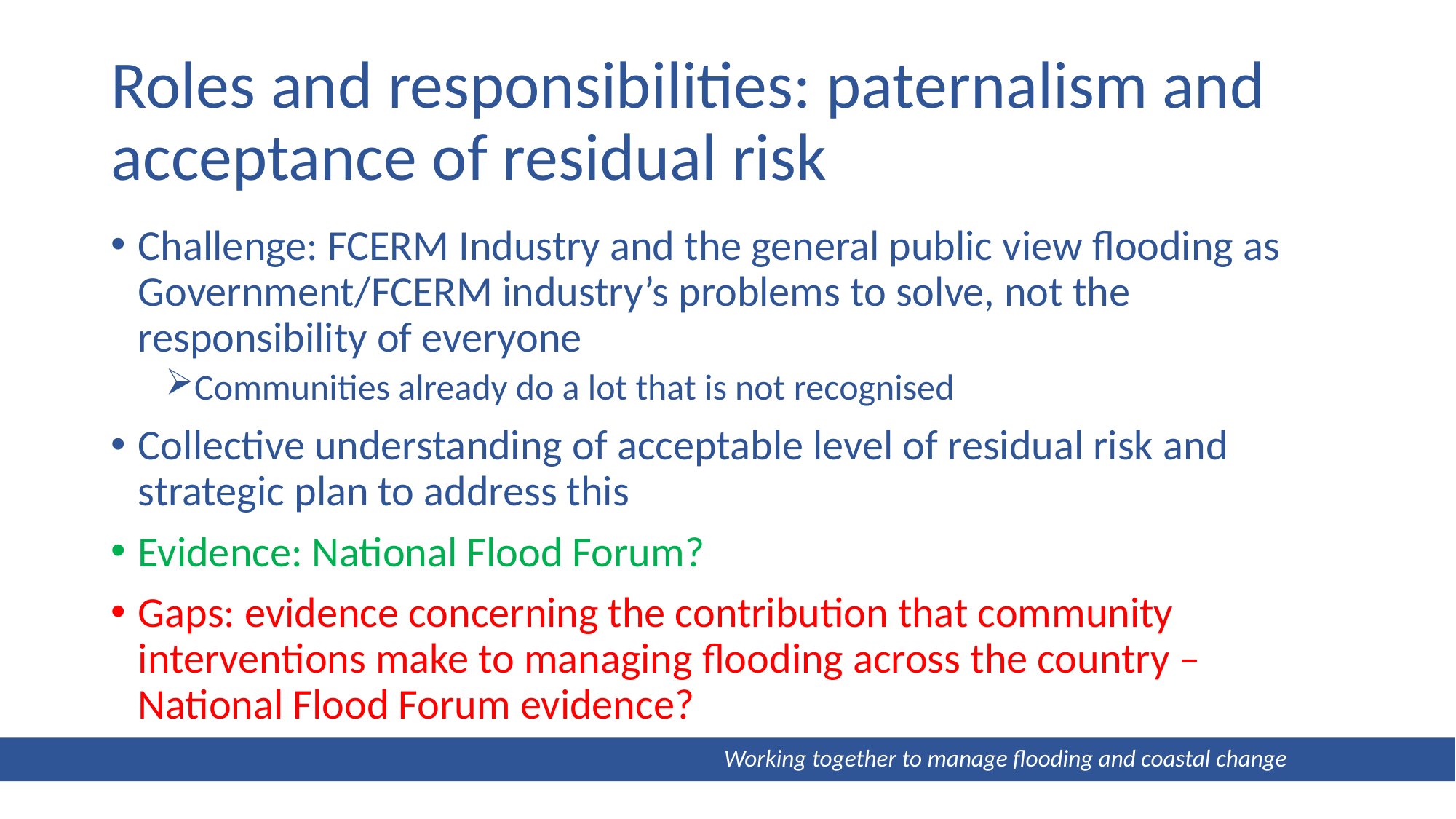

# Roles and responsibilities: paternalism and acceptance of residual risk
Challenge: FCERM Industry and the general public view flooding as Government/FCERM industry’s problems to solve, not the responsibility of everyone
Communities already do a lot that is not recognised
Collective understanding of acceptable level of residual risk and strategic plan to address this
Evidence: National Flood Forum?
Gaps: evidence concerning the contribution that community interventions make to managing flooding across the country – National Flood Forum evidence?
                                                                                                        Working together to manage flooding and coastal change